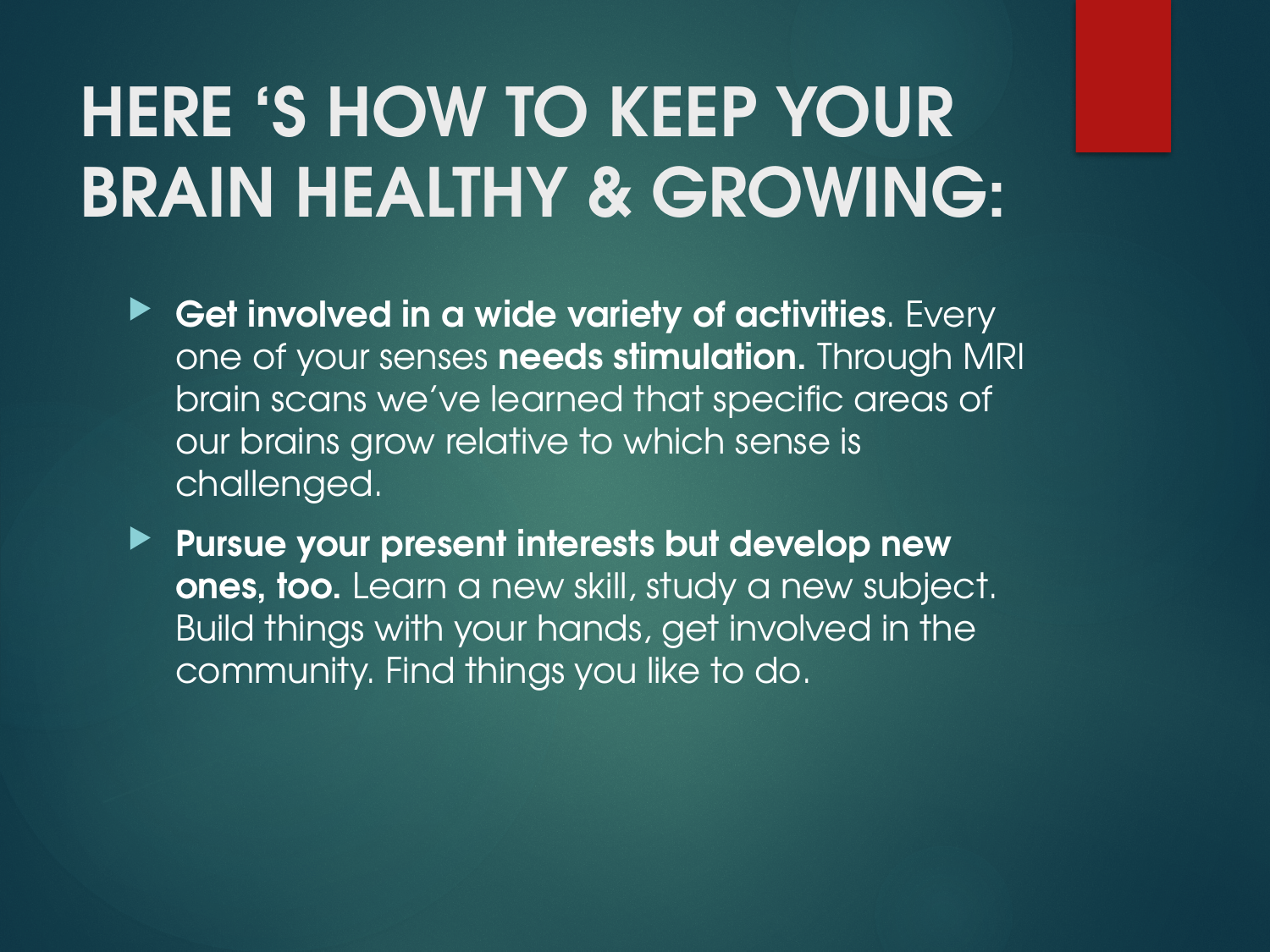

# HERE ‘S HOW TO KEEP YOUR BRAIN HEALTHY & GROWING:
Get involved in a wide variety of activities. Every one of your senses needs stimulation. Through MRI brain scans we’ve learned that specific areas of our brains grow relative to which sense is challenged.
Pursue your present interests but develop new ones, too. Learn a new skill, study a new subject. Build things with your hands, get involved in the community. Find things you like to do.